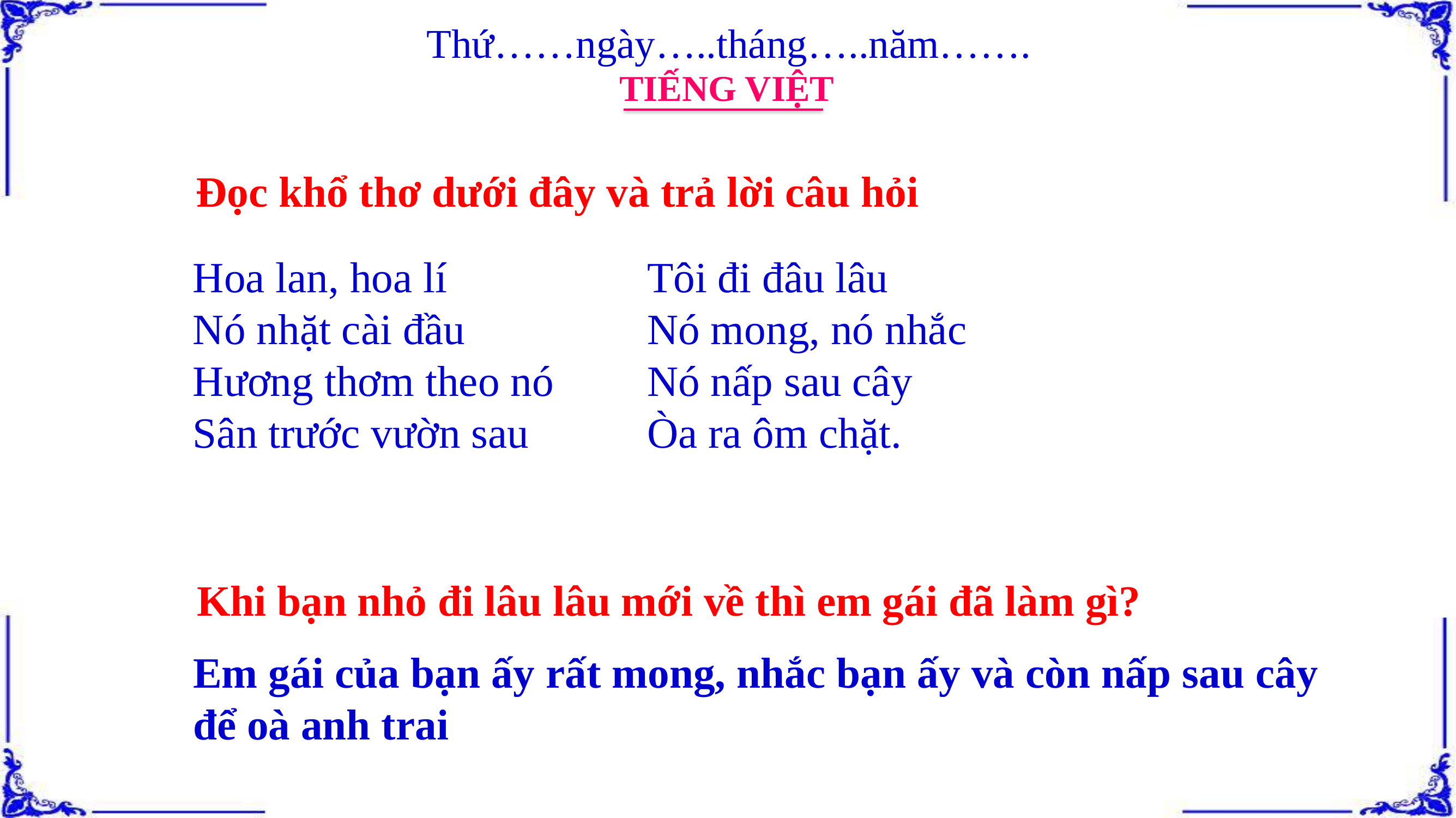

Thứ……ngày…..tháng…..năm…….
TIẾNG VIỆT
Đọc khổ thơ dưới đây và trả lời câu hỏi
Tôi đi đâu lâu
Nó mong, nó nhắc
Nó nấp sau cây
Òa ra ôm chặt.
Hoa lan, hoa lí
Nó nhặt cài đầu
Hương thơm theo nó
Sân trước vườn sau
Khi bạn nhỏ đi lâu lâu mới về thì em gái đã làm gì?
Em gái của bạn ấy rất mong, nhắc bạn ấy và còn nấp sau cây để oà anh trai